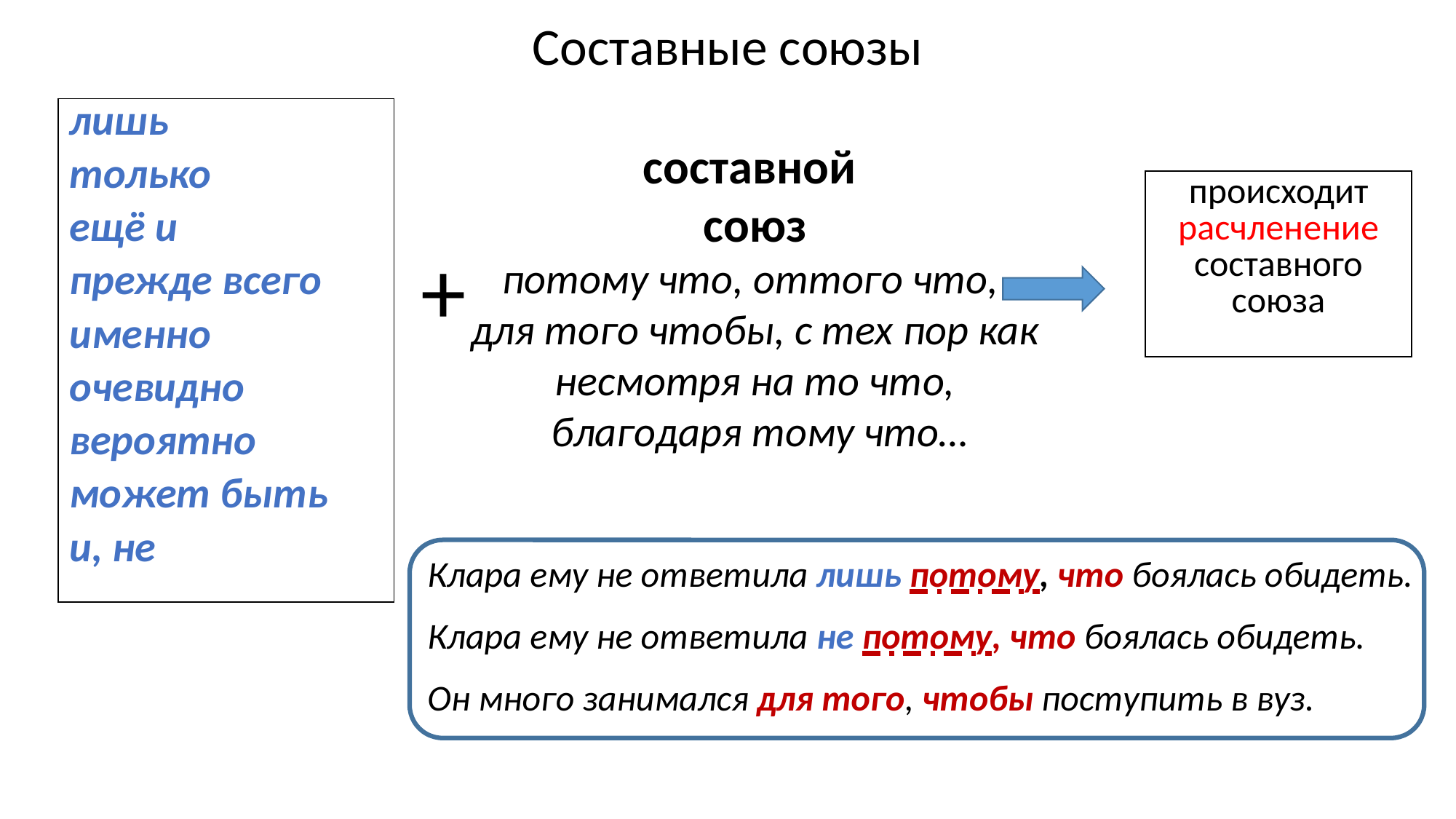

# Составные союзы
| лишь только ещё и прежде всего именно очевидно вероятно может быть и, не |
| --- |
составной
союз
потому что, оттого что,
для того чтобы, с тех пор как
несмотря на то что,
 благодаря тому что…
| происходит расчленение составного союза |
| --- |
+

Клара ему не ответила лишь потому, что боялась обидеть.
Клара ему не ответила не потому, что боялась обидеть.
Он много занимался для того, чтобы поступить в вуз.